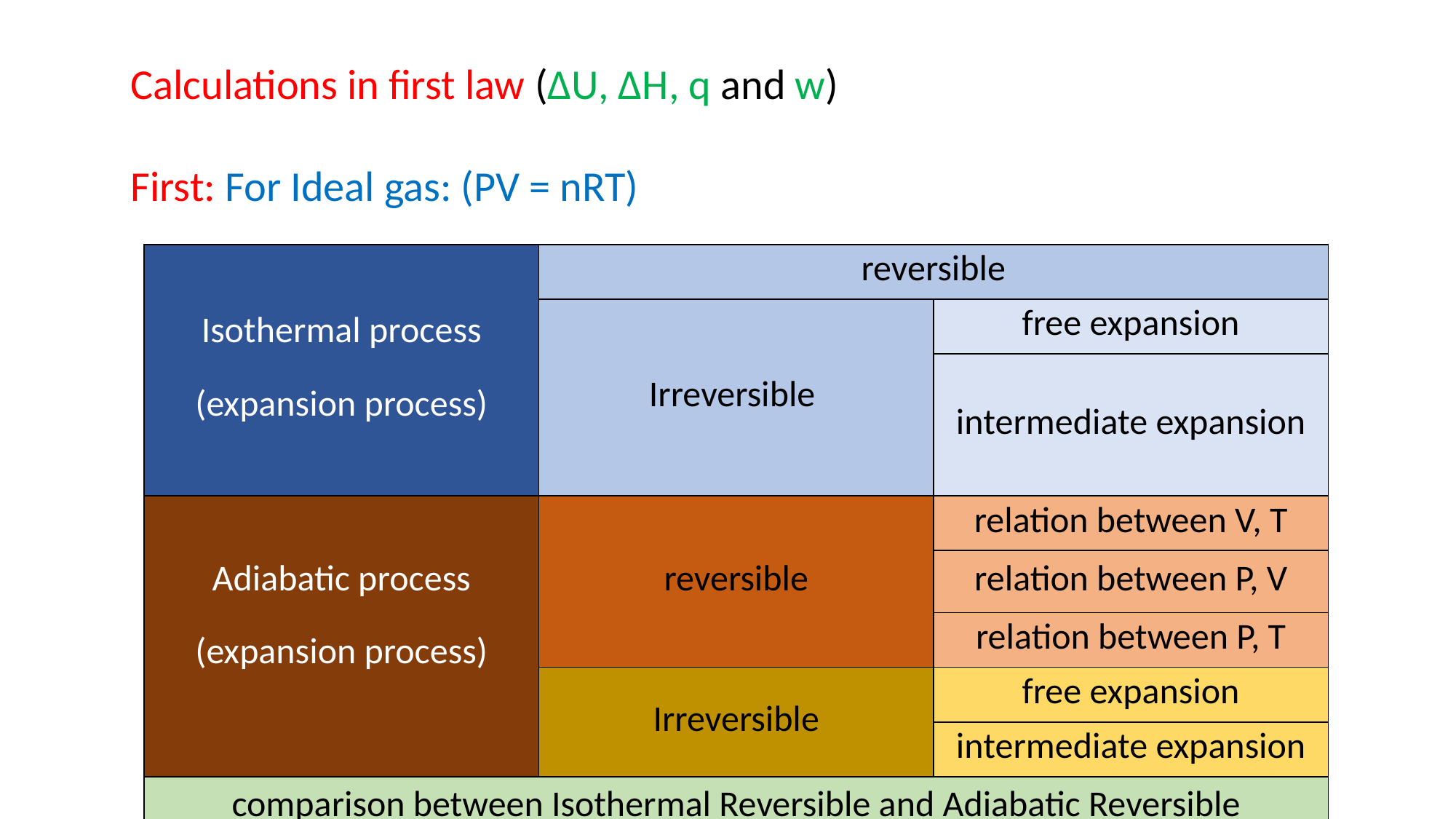

Calculations in first law (∆U, ∆H, q and w)

First: For Ideal gas: (PV = nRT)
| Isothermal process (expansion process) | reversible |  |
| --- | --- | --- |
|  | Irreversible | free expansion |
|  |  | intermediate expansion |
| Adiabatic process (expansion process) | reversible | relation between V, T |
|  |  | relation between P, V |
|  |  | relation between P, T |
|  | Irreversible | free expansion |
|  |  | intermediate expansion |
| comparison between Isothermal Reversible and Adiabatic Reversible expansion |  |  |